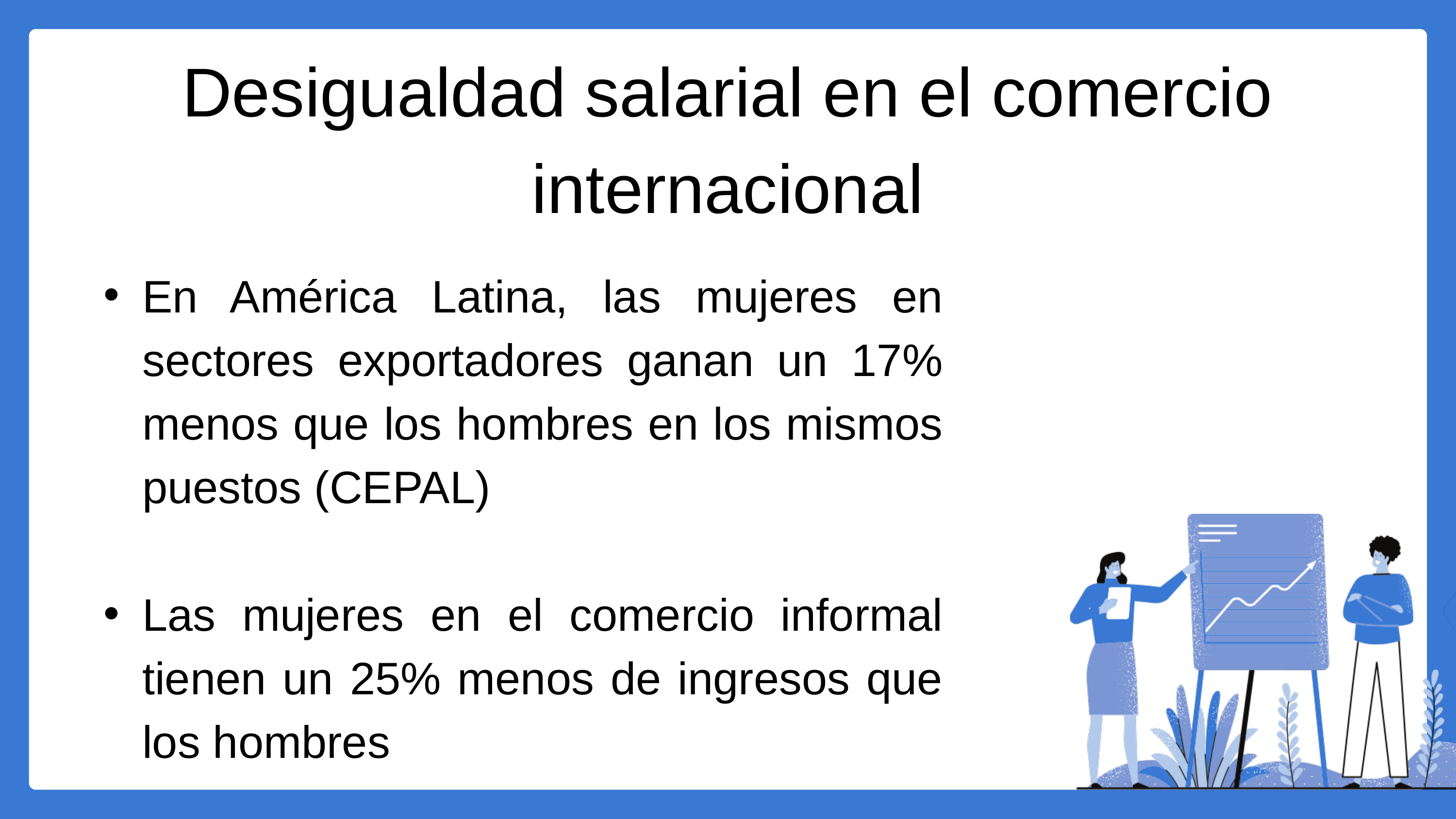

Desigualdad salarial en el comercio internacional
En América Latina, las mujeres en sectores exportadores ganan un 17% menos que los hombres en los mismos puestos (CEPAL)

Las mujeres en el comercio informal tienen un 25% menos de ingresos que los hombres